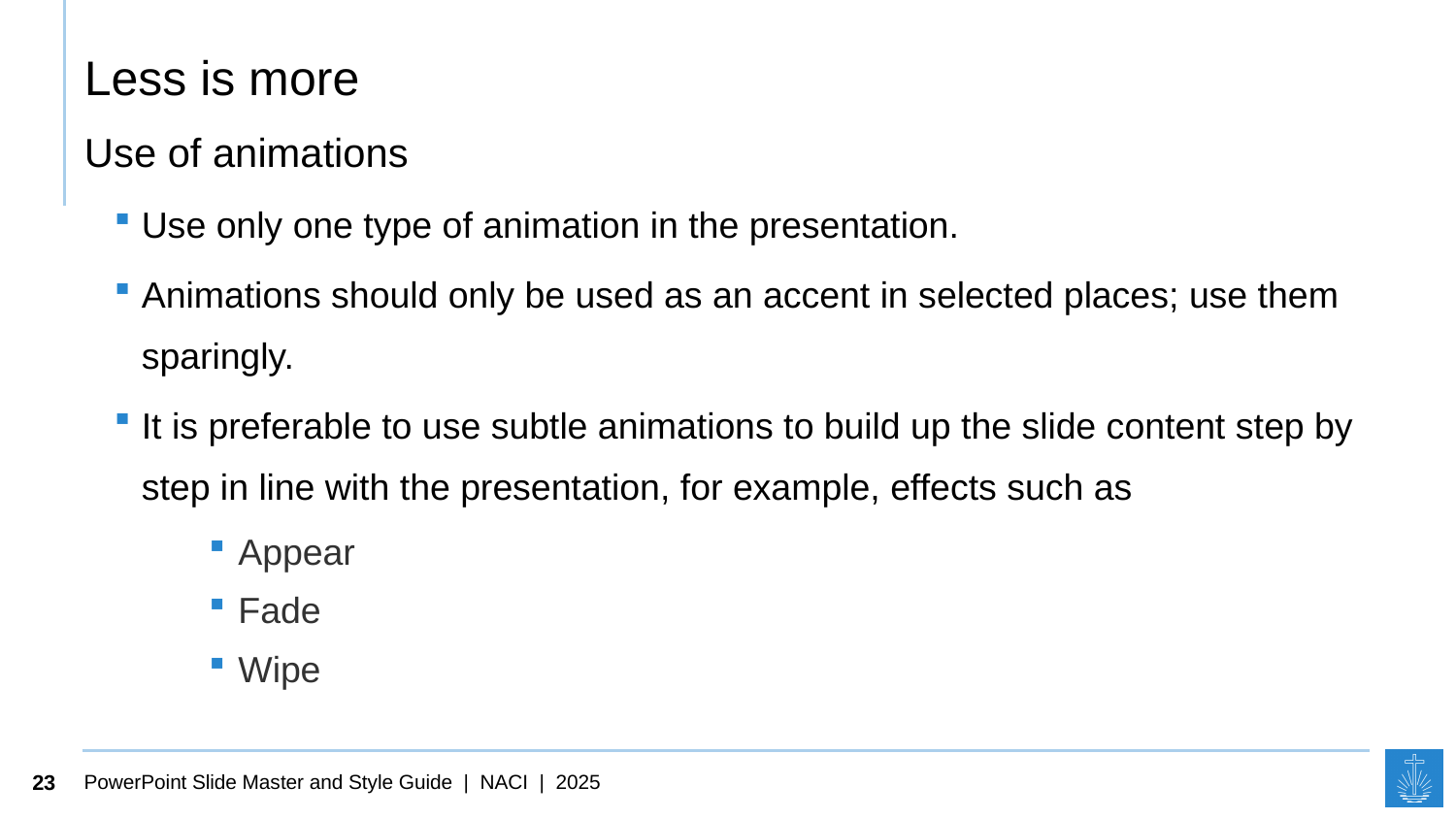

# Less is more
Use of animations
Use only one type of animation in the presentation.
Animations should only be used as an accent in selected places; use them sparingly.
It is preferable to use subtle animations to build up the slide content step by step in line with the presentation, for example, effects such as

Appear
Fade
Wipe